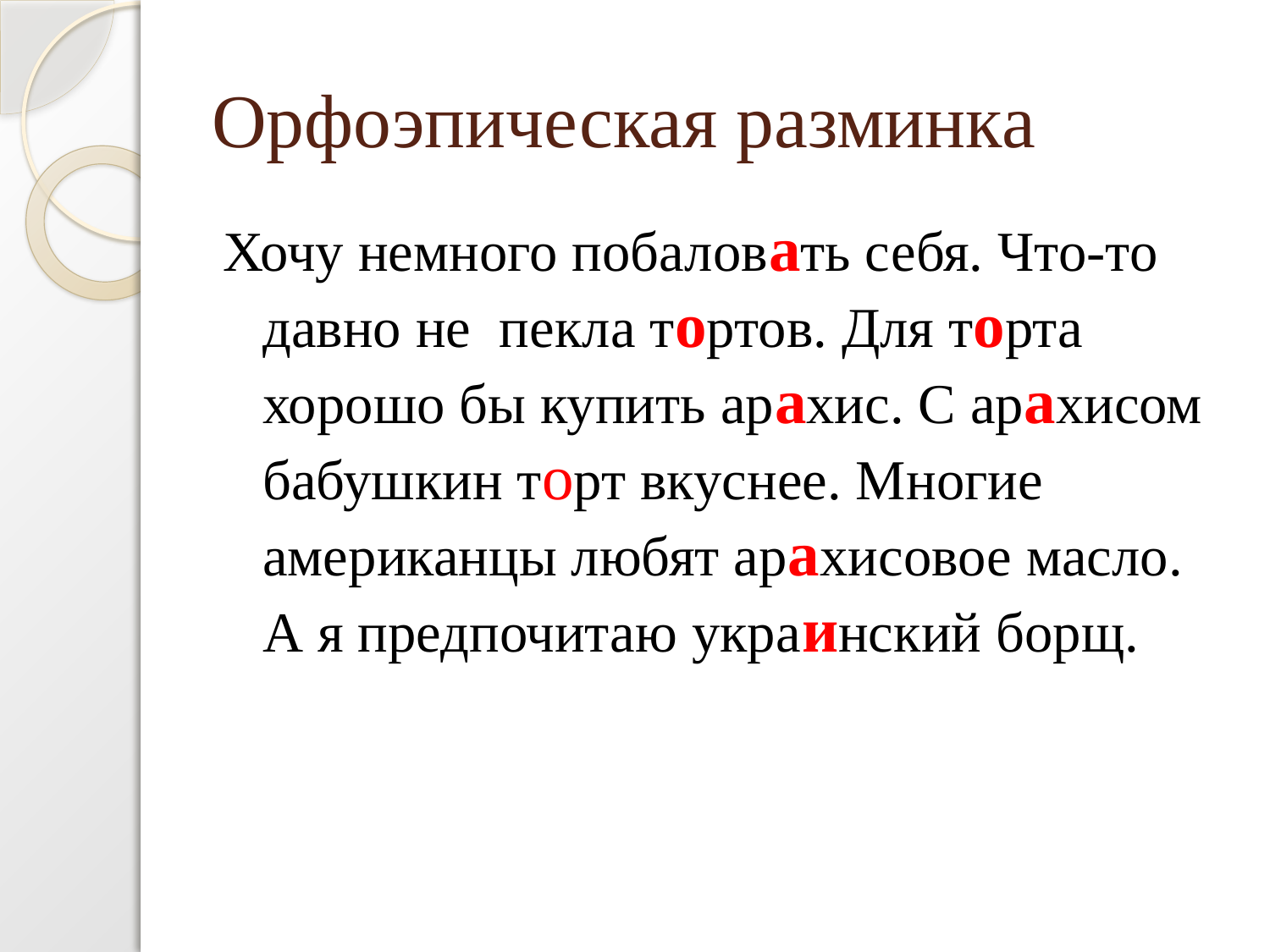

# Орфоэпическая разминка
Хочу немного побаловать себя. Что-то давно не  пекла тортов. Для торта хорошо бы купить арахис. С арахисом бабушкин торт вкуснее. Многие американцы любят арахисовое масло. А я предпочитаю украинский борщ.